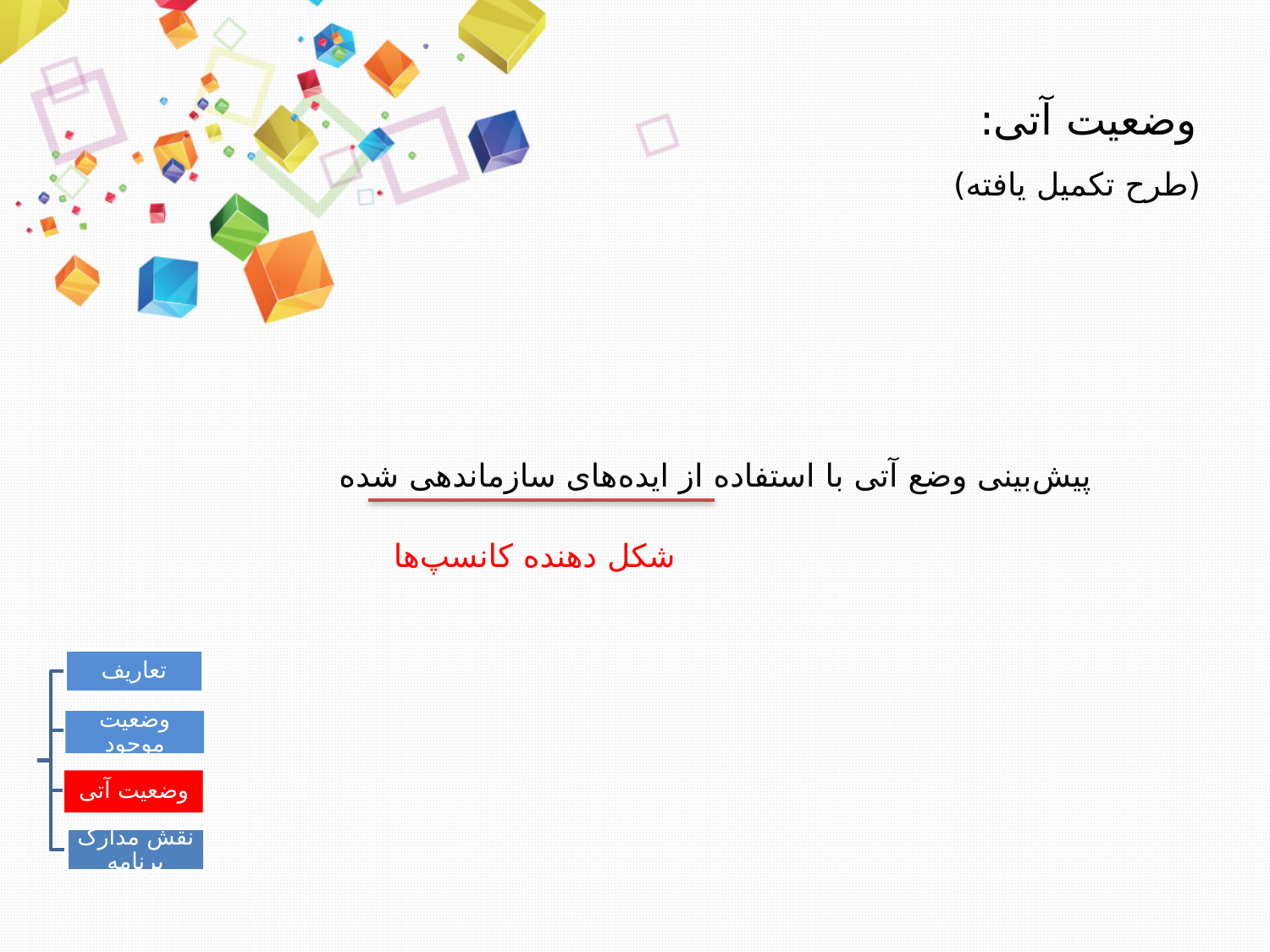

وضعیت آتی:
(طرح تکمیل یافته)
پیش‌بینی وضع آتی با استفاده از ایده‌های سازماندهی شده
شکل دهنده کانسپ‌ها

تعاریف

وضعیت موجود

وضعیت آتی

نقش مدارک برنامه